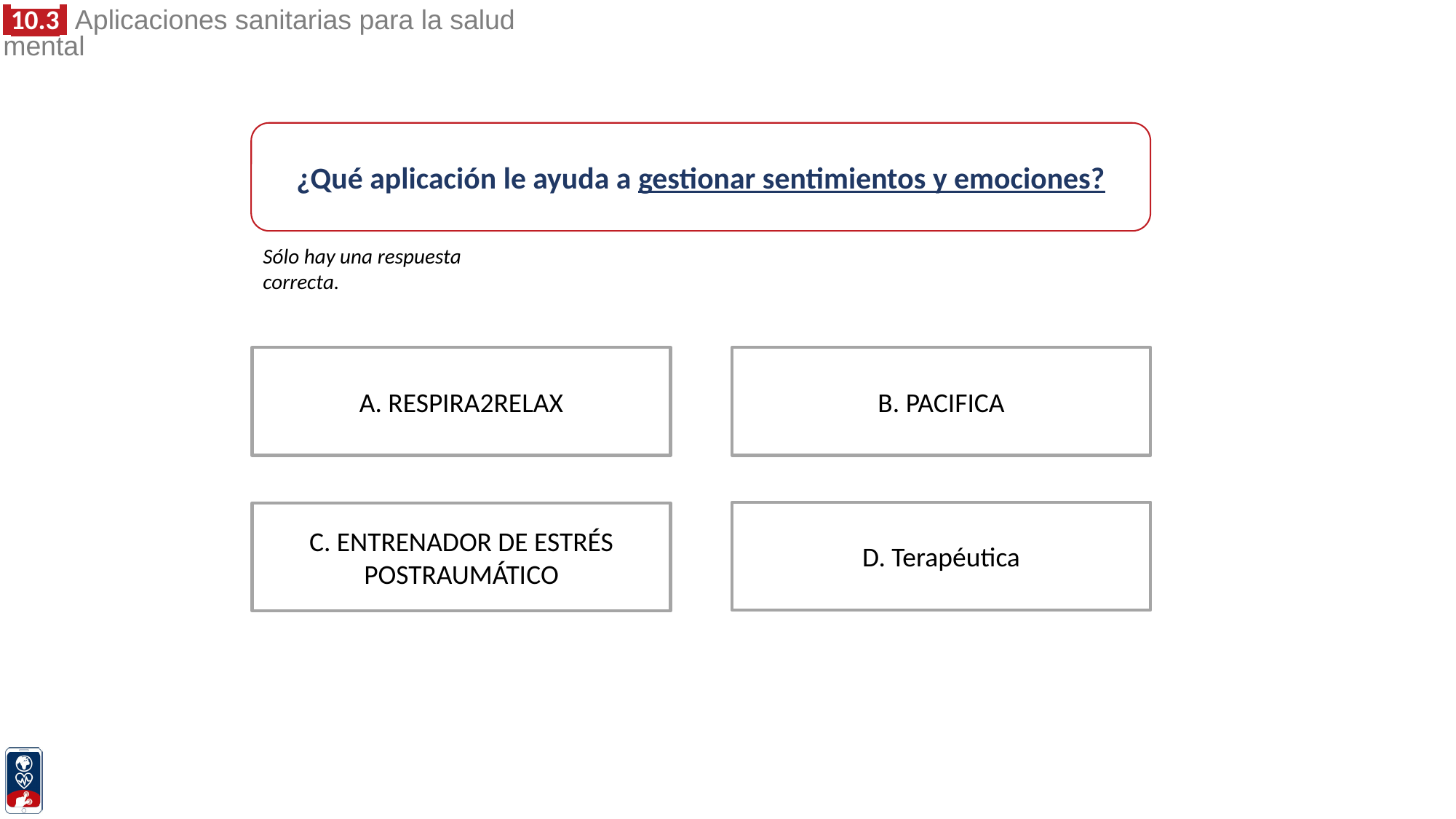

¿Qué aplicación le ayuda a gestionar sentimientos y emociones?
Sólo hay una respuesta correcta.
B. PACIFICA
A. RESPIRA2RELAX
D. Terapéutica
C. ENTRENADOR DE ESTRÉS POSTRAUMÁTICO